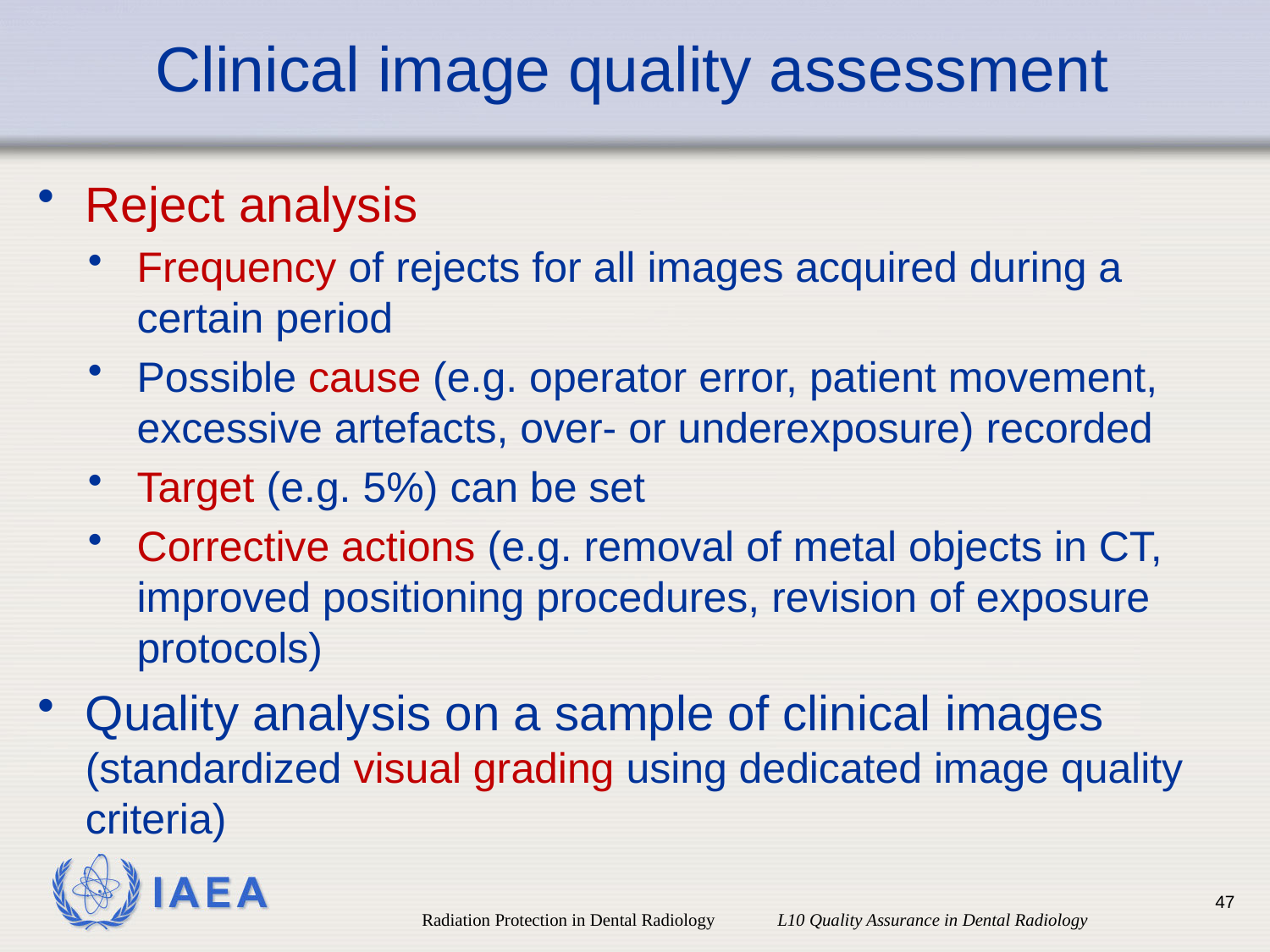

# Clinical image quality assessment
Reject analysis
Frequency of rejects for all images acquired during a certain period
Possible cause (e.g. operator error, patient movement, excessive artefacts, over- or underexposure) recorded
Target (e.g. 5%) can be set
Corrective actions (e.g. removal of metal objects in CT, improved positioning procedures, revision of exposure protocols)
Quality analysis on a sample of clinical images (standardized visual grading using dedicated image quality criteria)

47
Radiation Protection in Dental Radiology              L10 Quality Assurance in Dental Radiology